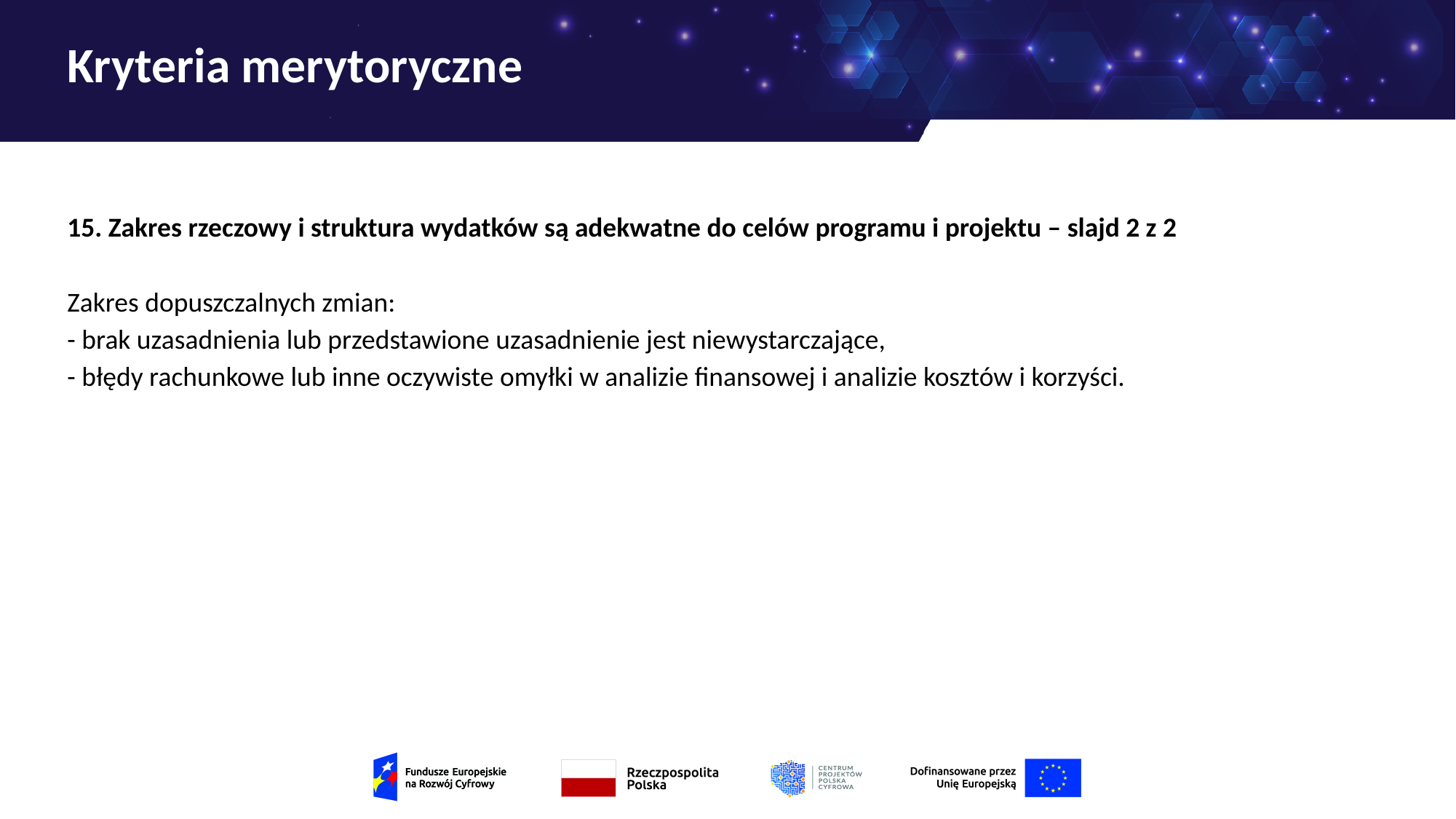

# Kryteria merytoryczne

15. Zakres rzeczowy i struktura wydatków są adekwatne do celów programu i projektu – slajd 2 z 2

Zakres dopuszczalnych zmian:
- brak uzasadnienia lub przedstawione uzasadnienie jest niewystarczające,
- błędy rachunkowe lub inne oczywiste omyłki w analizie finansowej i analizie kosztów i korzyści.